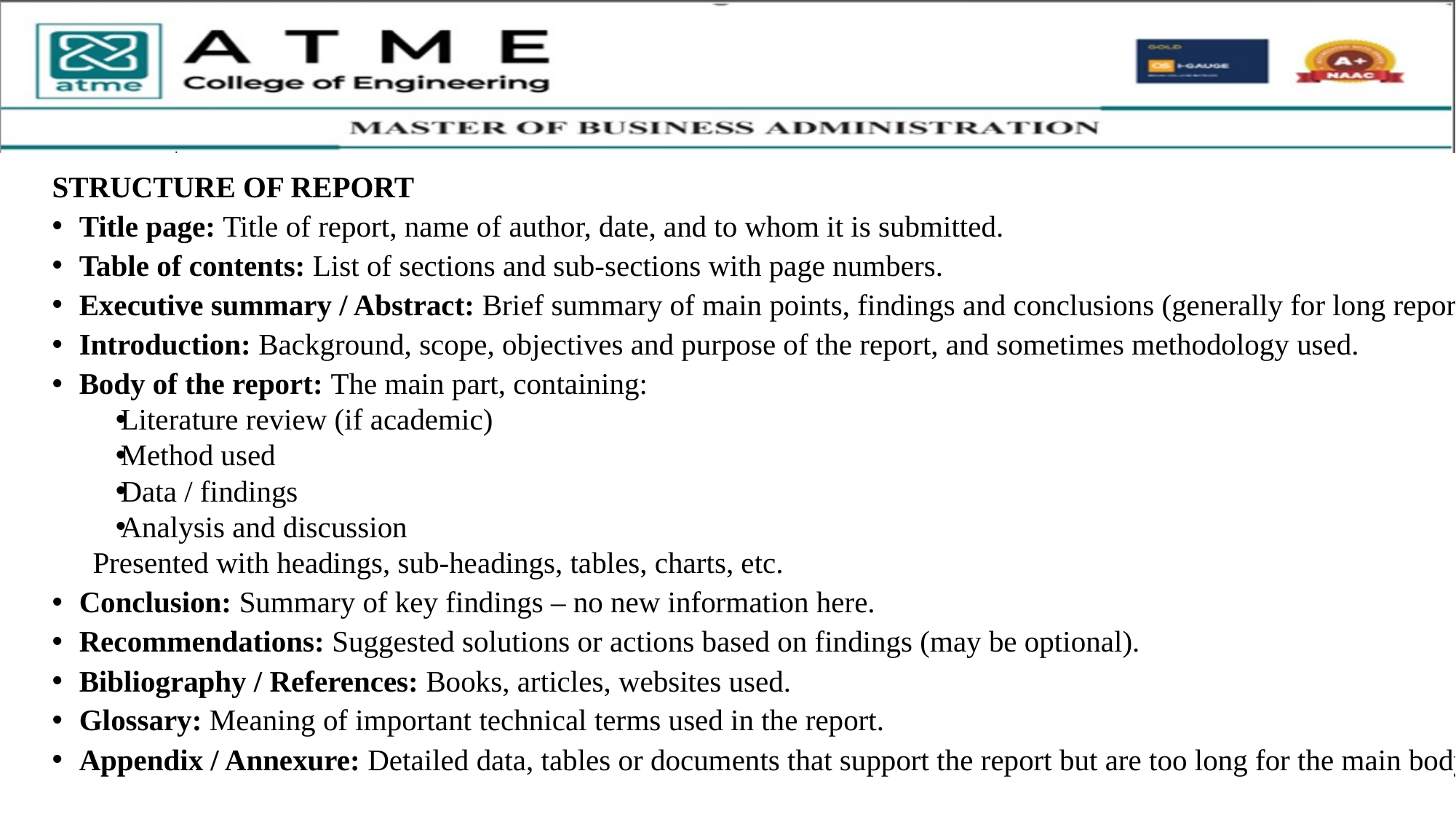

STRUCTURE OF REPORT
Title page: Title of report, name of author, date, and to whom it is submitted.
Table of contents: List of sections and sub-sections with page numbers.
Executive summary / Abstract: Brief summary of main points, findings and conclusions (generally for long reports).
Introduction: Background, scope, objectives and purpose of the report, and sometimes methodology used.
Body of the report: The main part, containing:
Literature review (if academic)
Method used
Data / findings
Analysis and discussion
    Presented with headings, sub-headings, tables, charts, etc.
Conclusion: Summary of key findings – no new information here.
Recommendations: Suggested solutions or actions based on findings (may be optional).
Bibliography / References: Books, articles, websites used.
Glossary: Meaning of important technical terms used in the report.
Appendix / Annexure: Detailed data, tables or documents that support the report but are too long for the main body.